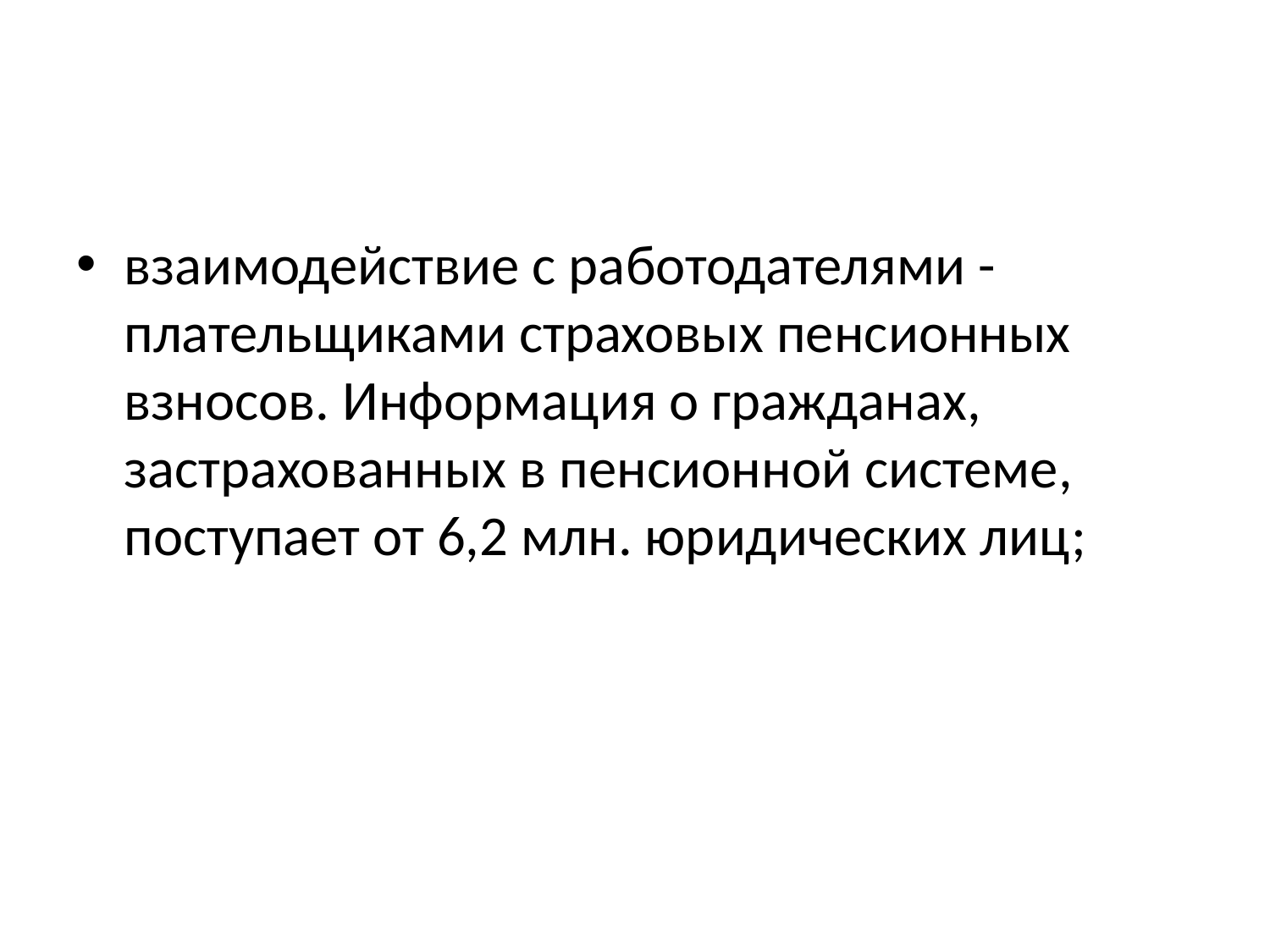

#
взаимодействие с работодателями - плательщиками страховых пенсионных взносов. Информация о гражданах, застрахованных в пенсионной системе, поступает от 6,2 млн. юридических лиц;